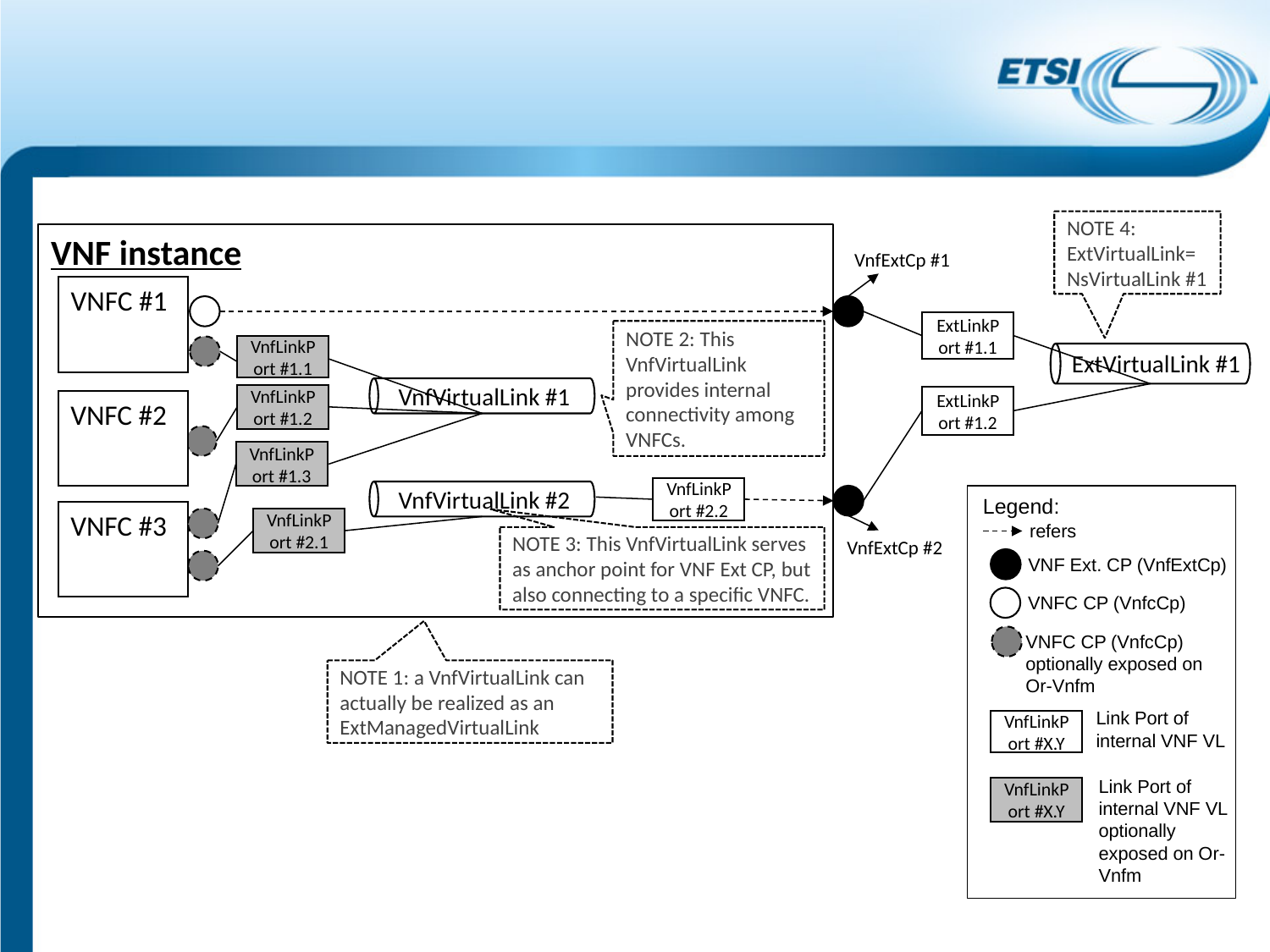

NOTE 4: ExtVirtualLink=NsVirtualLink #1
VNF instance
VnfExtCp #1

VNFC #1
VnfVirtualLink #1

ExtLinkPort #1.1
NOTE 2: This VnfVirtualLink provides internal connectivity among VNFCs.

VnfLinkPort #1.1
ExtVirtualLink #1
VnfLinkPort #1.2
VnfVirtualLink #2
ExtLinkPort #1.2
VNFC #2

VnfLinkPort #1.3
VnfLinkPort #2.2

Legend:
VNFC #3

VnfLinkPort #2.1
refers
NOTE 3: This VnfVirtualLink serves as anchor point for VNF Ext CP, but also connecting to a specific VNFC.
VnfExtCp #2
VNF Ext. CP (VnfExtCp)

VNFC CP (VnfcCp)

VNFC CP (VnfcCp) optionally exposed on Or-Vnfm

NOTE 1: a VnfVirtualLink can actually be realized as an ExtManagedVirtualLink
Link Port of internal VNF VL
VnfLinkPort #X.Y
Link Port of internal VNF VL optionally exposed on Or-Vnfm
VnfLinkPort #X.Y